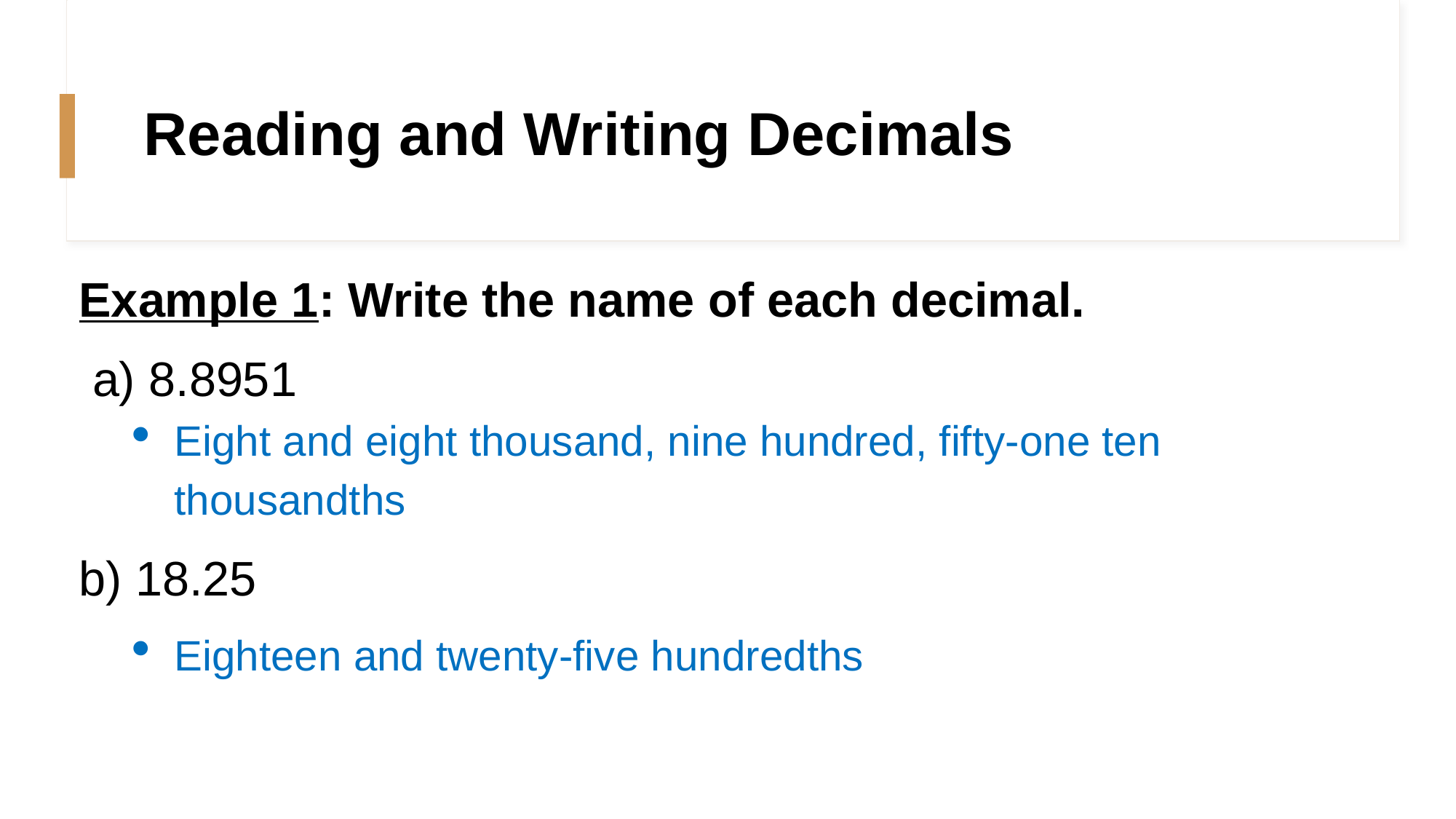

# Reading and Writing Decimals
Example 1: Write the name of each decimal.
 a) 8.8951
Eight and eight thousand, nine hundred, fifty-one ten thousandths
b) 18.25
Eighteen and twenty-five hundredths